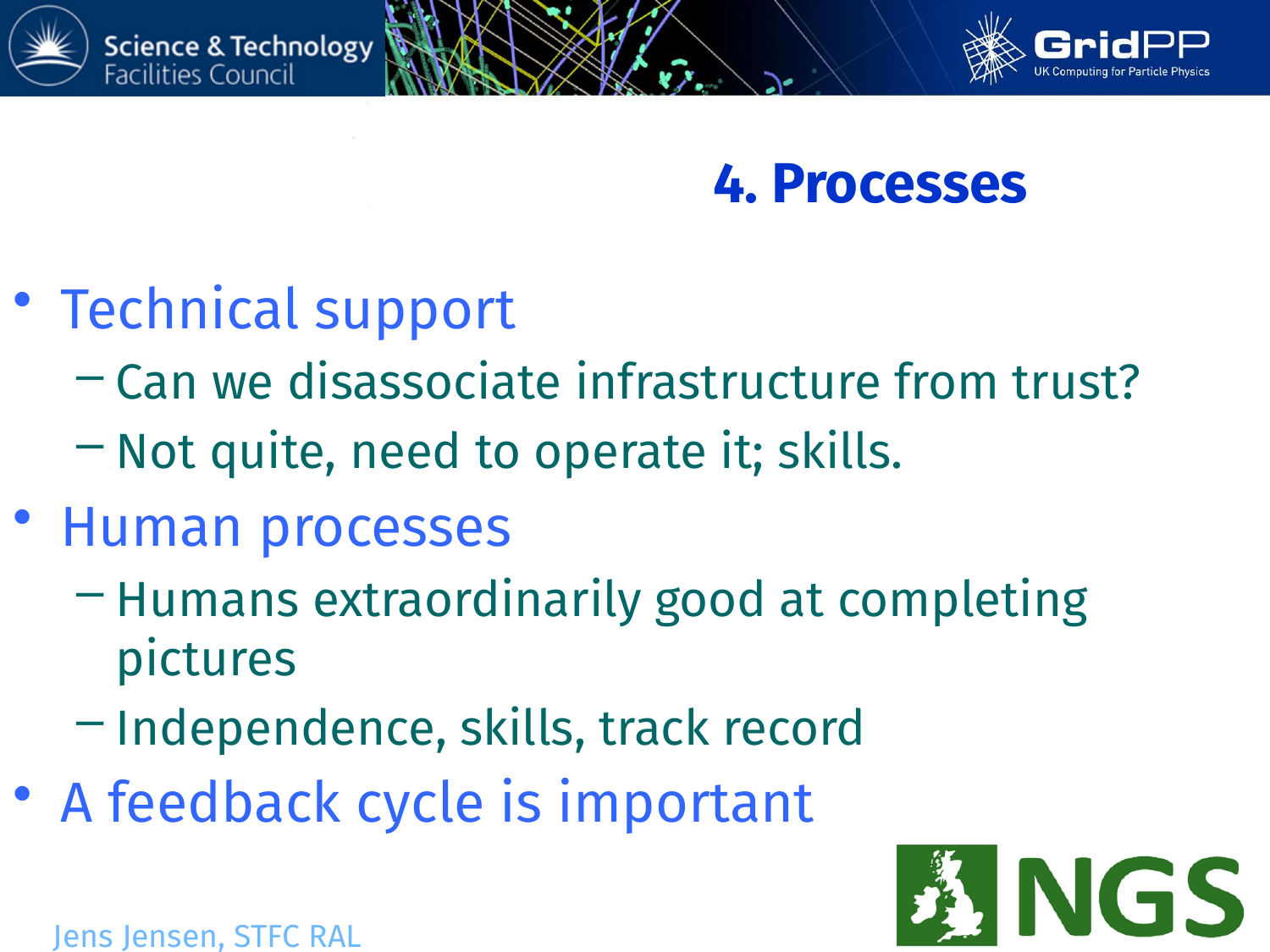

# 4. Processes
Technical support
Can we disassociate infrastructure from trust?
Not quite, need to operate it; skills.
Human processes
Humans extraordinarily good at completing pictures
Independence, skills, track record
A feedback cycle is important